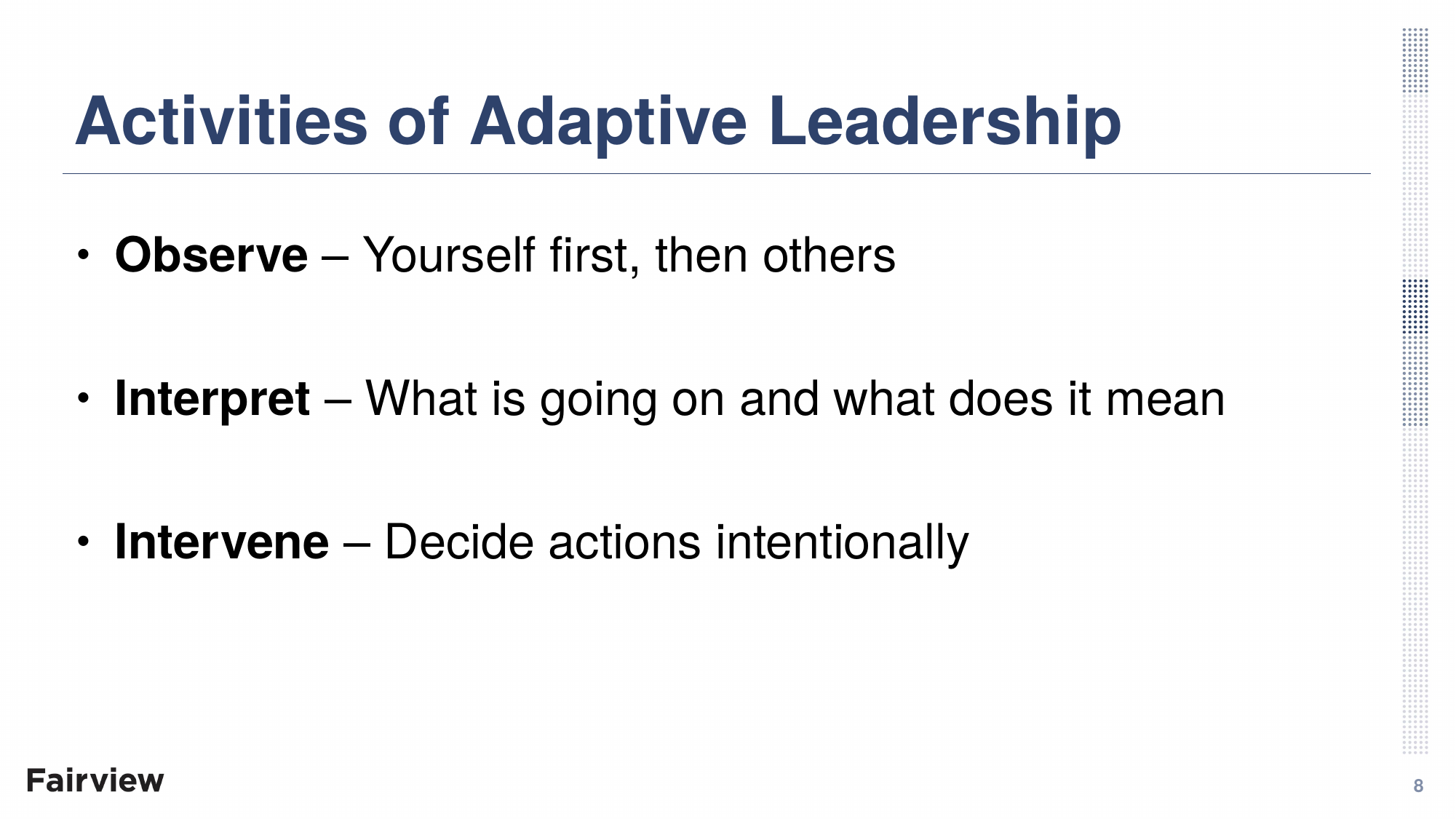

# Activities of Adaptive Leadership
Observe – Yourself first, then others

Interpret – What is going on and what does it mean

Intervene – Decide actions intentionally
8